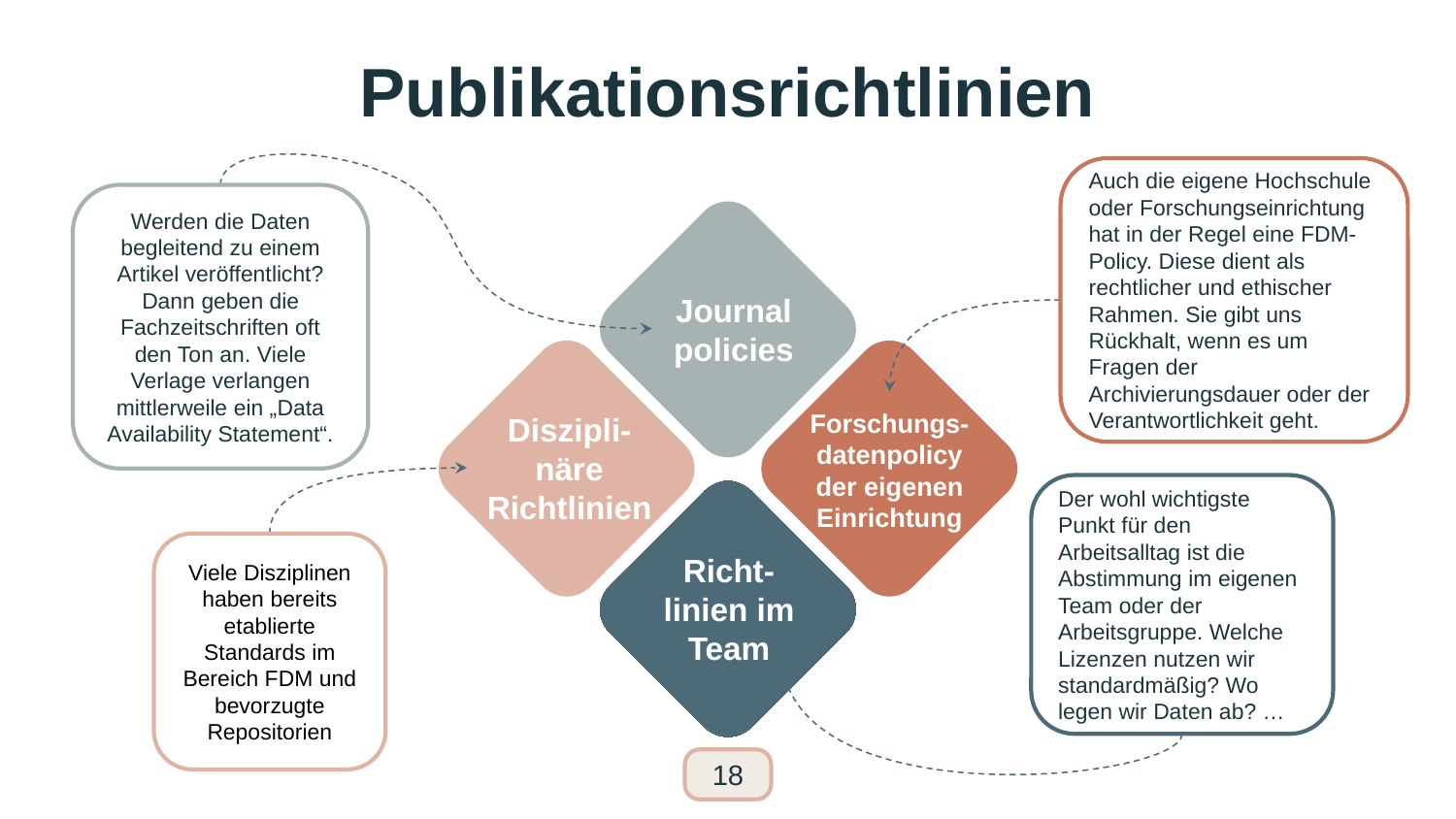

# Publikationsrichtlinien
Auch die eigene Hochschule oder Forschungseinrichtung hat in der Regel eine FDM-Policy. Diese dient als rechtlicher und ethischer Rahmen. Sie gibt uns Rückhalt, wenn es um Fragen der Archivierungsdauer oder der Verantwortlichkeit geht.
Werden die Daten begleitend zu einem Artikel veröffentlicht? Dann geben die Fachzeitschriften oft den Ton an. Viele Verlage verlangen mittlerweile ein „Data Availability Statement“.

Journalpolicies

Forschungs-datenpolicy der eigenen Einrichtung
Diszipli-näre Richtlinien
Der wohl wichtigste Punkt für den Arbeitsalltag ist die Abstimmung im eigenen Team oder der Arbeitsgruppe. Welche Lizenzen nutzen wir standardmäßig? Wo legen wir Daten ab? …

Viele Disziplinen haben bereits etablierte Standards im Bereich FDM und bevorzugte Repositorien
Richt-linien im Team